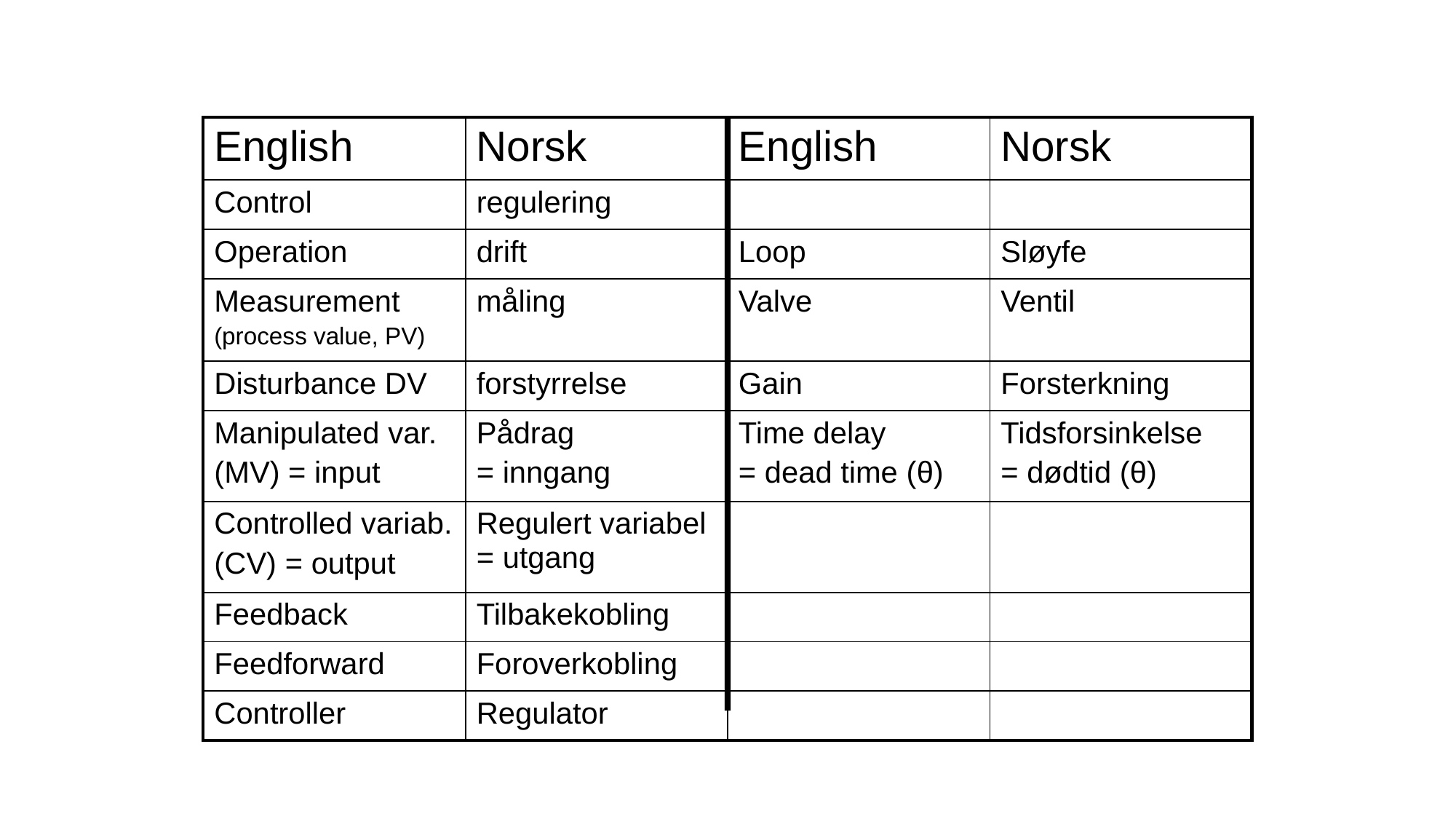

| English | Norsk | English | Norsk |
| --- | --- | --- | --- |
| Control | regulering |  |  |
| Operation | drift | Loop | Sløyfe |
| Measurement (process value, PV) | måling | Valve | Ventil |
| Disturbance DV | forstyrrelse | Gain | Forsterkning |
| Manipulated var. (MV) = input | Pådrag = inngang | Time delay = dead time (θ) | Tidsforsinkelse = dødtid (θ) |
| Controlled variab. (CV) = output | Regulert variabel = utgang |  |  |
| Feedback | Tilbakekobling |  |  |
| Feedforward | Foroverkobling |  |  |
| Controller | Regulator |  |  |